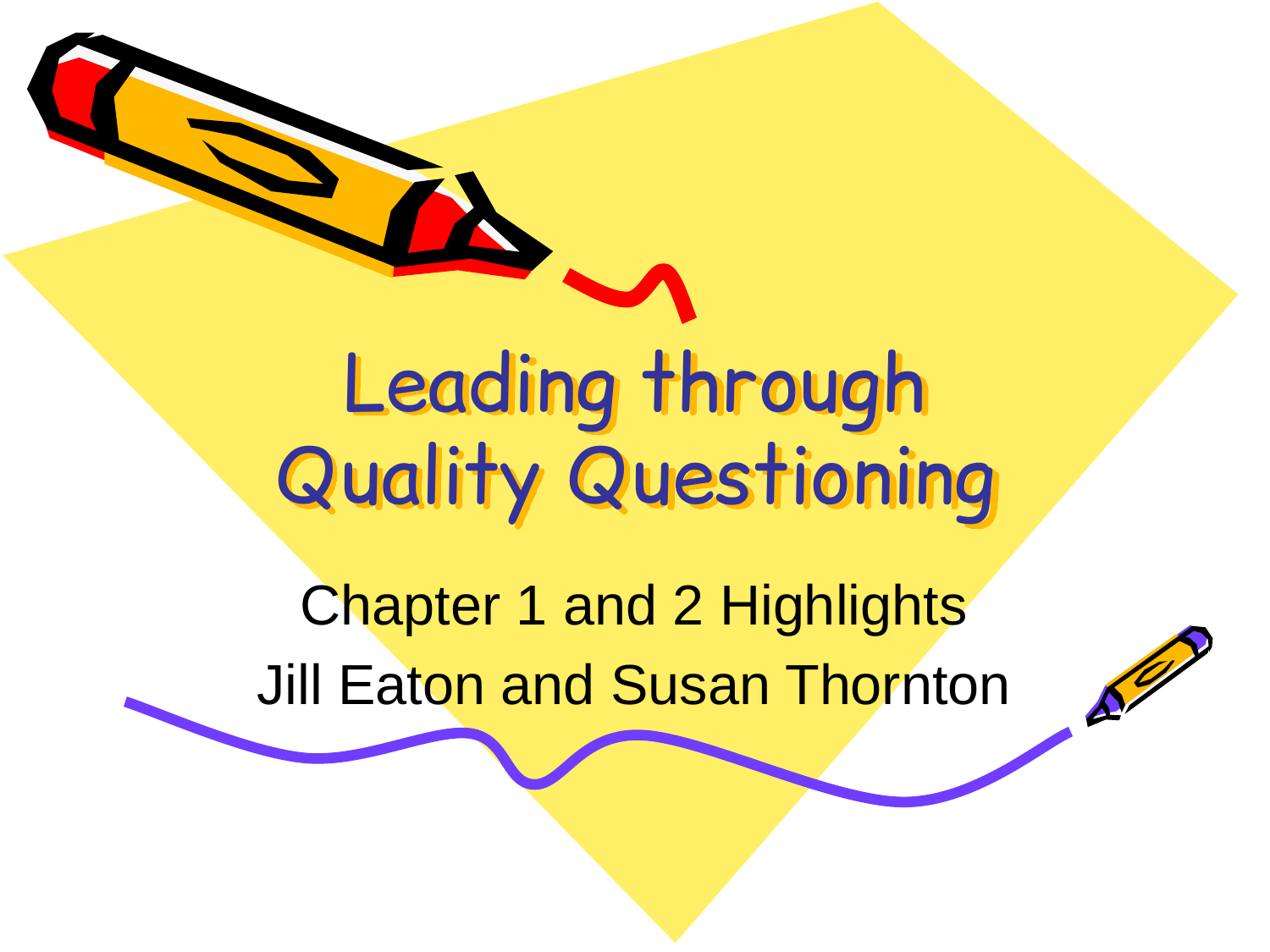

# Leading through Quality Questioning
Chapter 1 and 2 Highlights
Jill Eaton and Susan Thornton